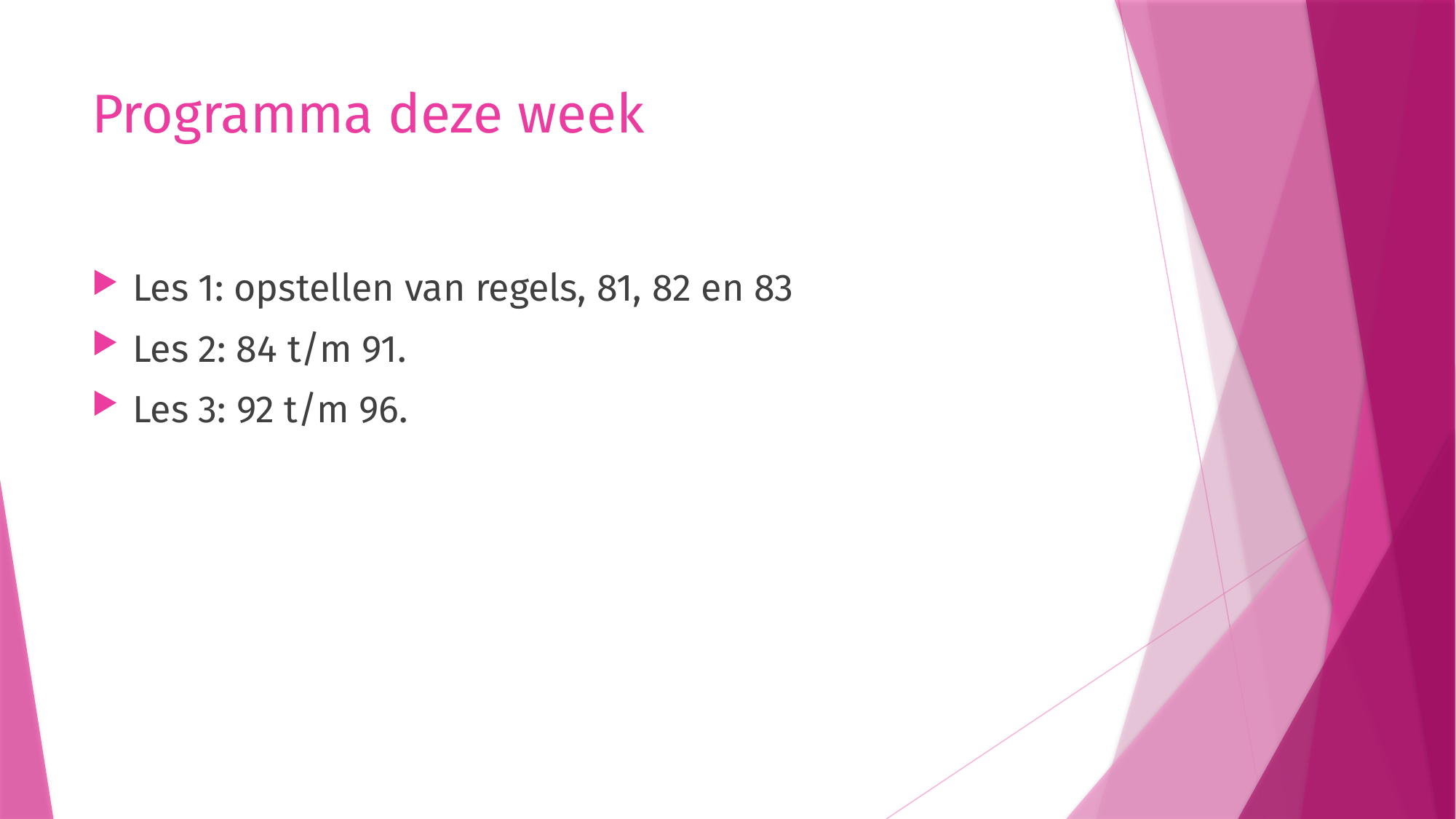

# Programma deze week
Les 1: opstellen van regels, 81, 82 en 83
Les 2: 84 t/m 91.
Les 3: 92 t/m 96.